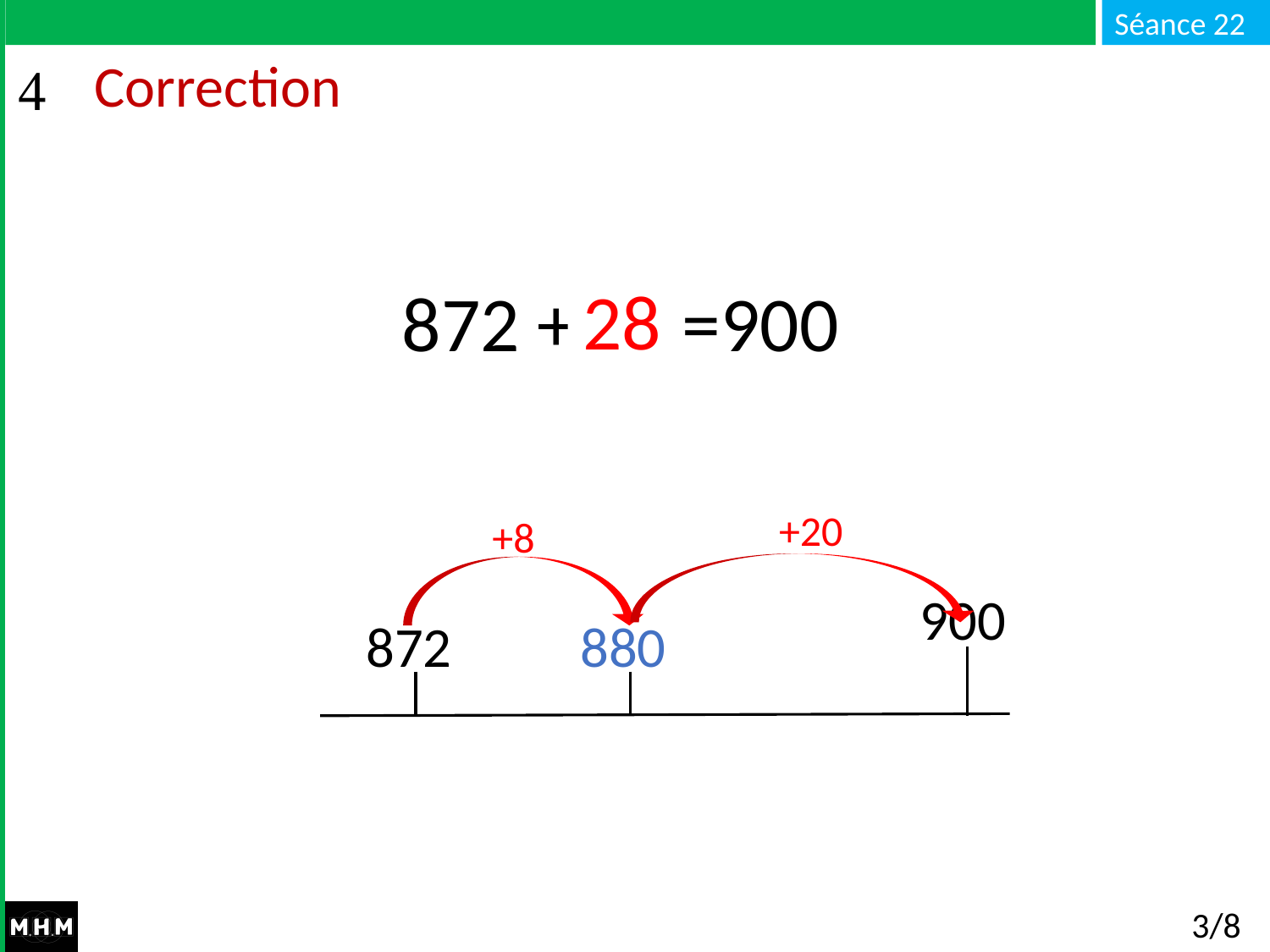

# Correction
28
 872 + …  =900
+20
+8

900
872
880
3/8